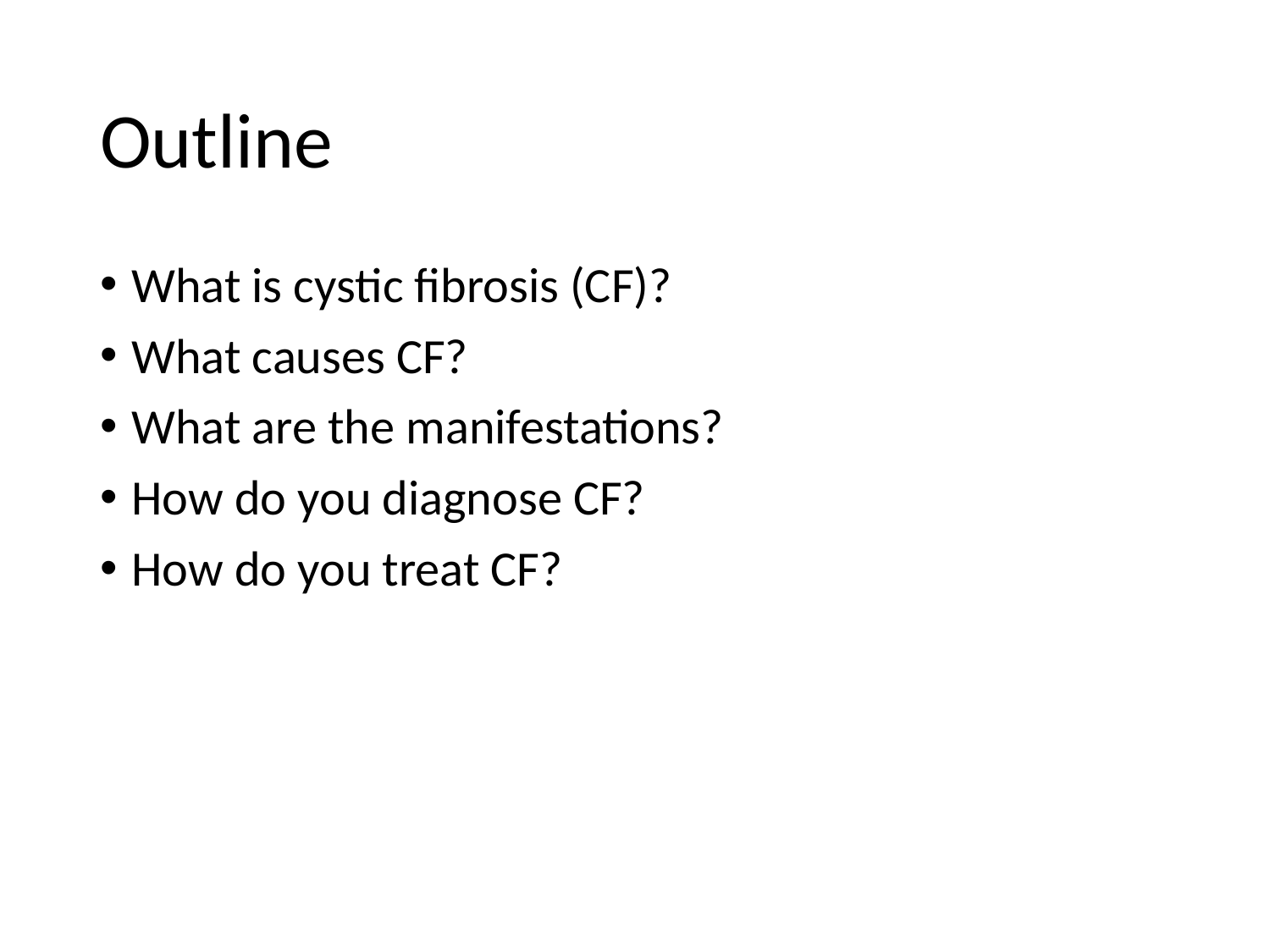

# Outline
What is cystic fibrosis (CF)?
What causes CF?
What are the manifestations?
How do you diagnose CF?
How do you treat CF?